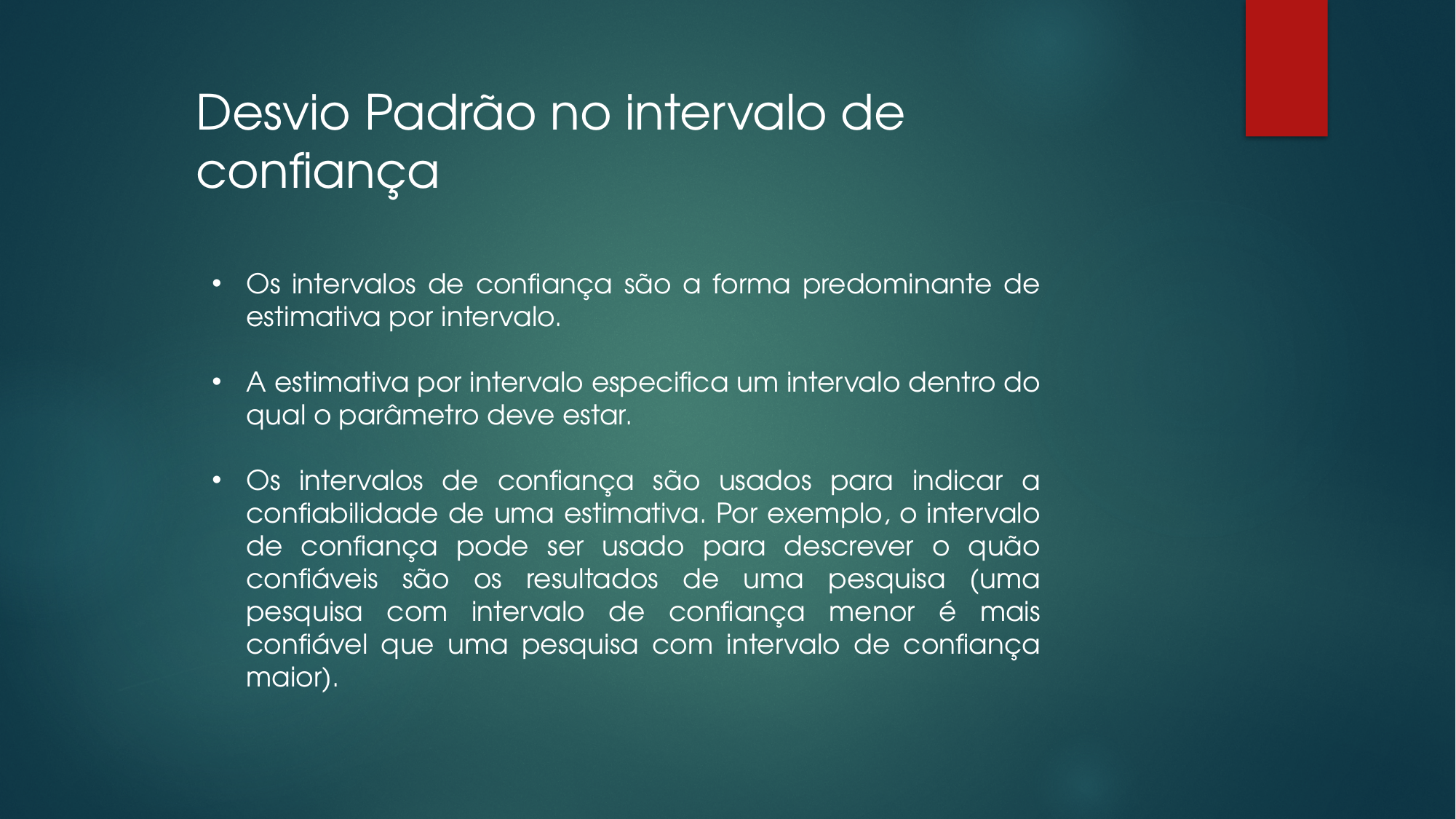

Desvio Padrão no intervalo de confiança
Os intervalos de confiança são a forma predominante de estimativa por intervalo.

A estimativa por intervalo especifica um intervalo dentro do qual o parâmetro deve estar.

Os intervalos de confiança são usados para indicar a confiabilidade de uma estimativa. Por exemplo, o intervalo de confiança pode ser usado para descrever o quão confiáveis são os resultados de uma pesquisa (uma pesquisa com intervalo de confiança menor é mais confiável que uma pesquisa com intervalo de confiança maior).